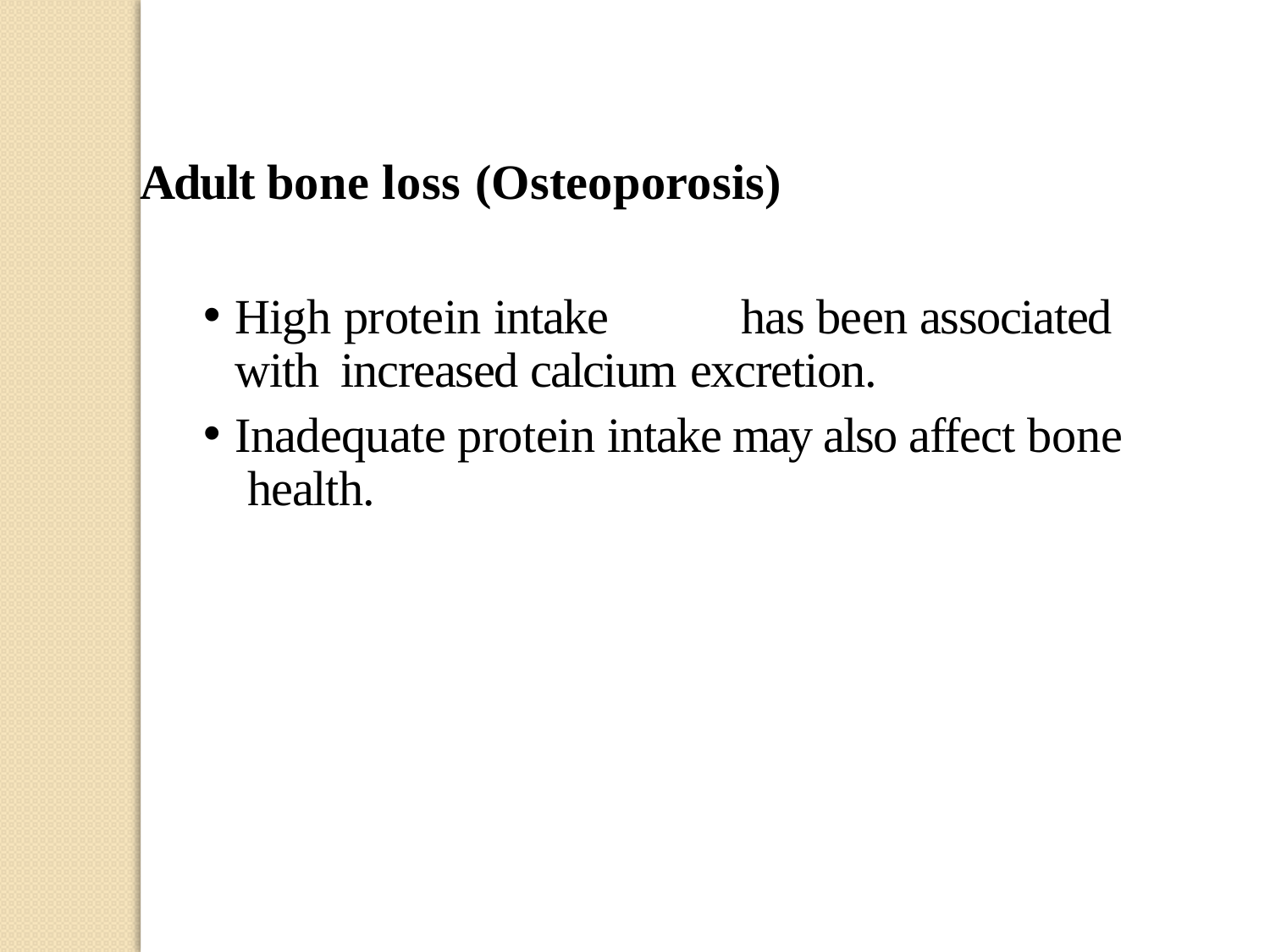

Adult bone loss (Osteoporosis)

High protein intake	has been associated with  increased calcium excretion.
Inadequate protein intake may also affect bone  health.